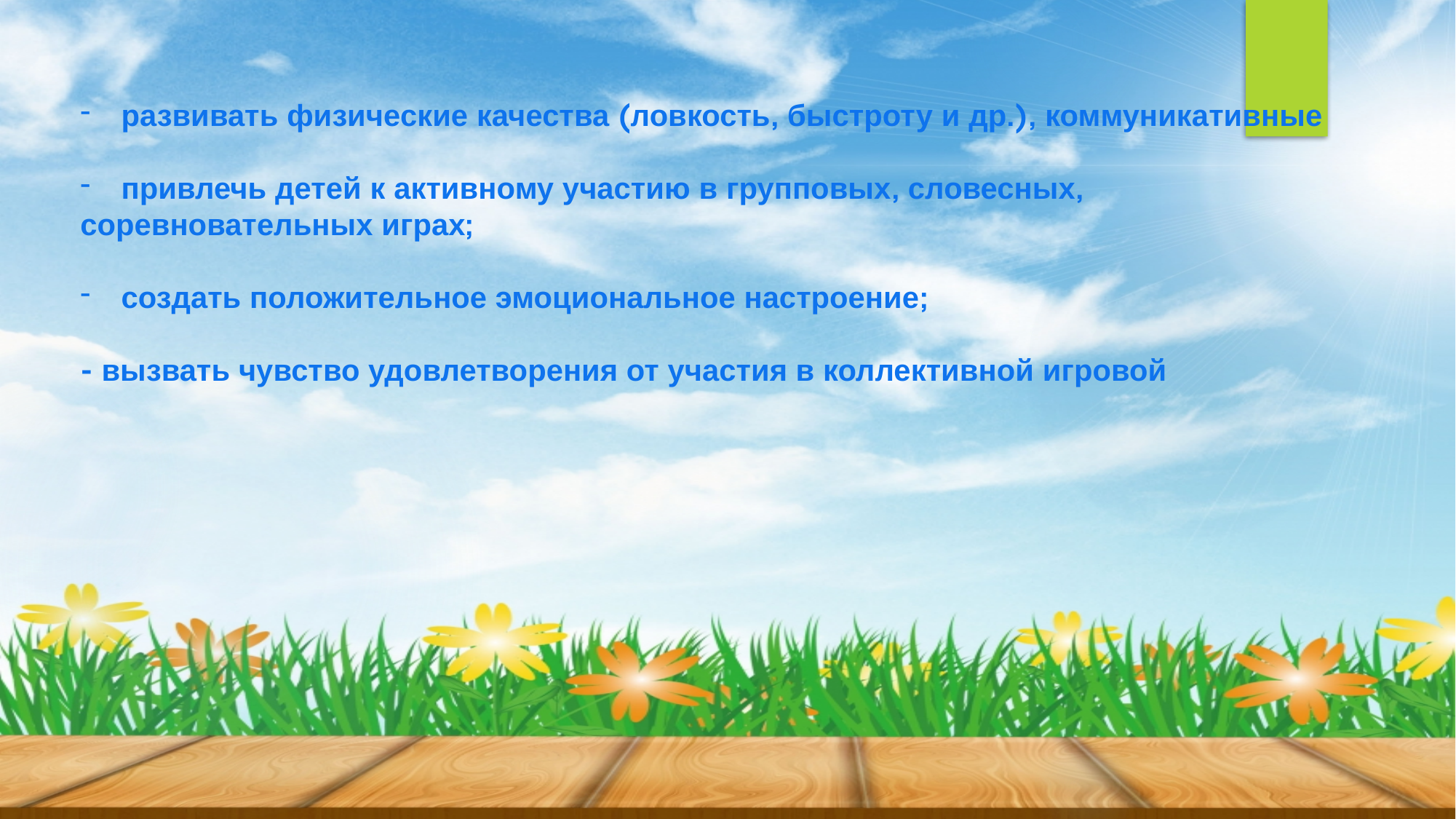

развивать физические качества (ловкость, быстроту и др.), коммуникативные

привлечь детей к активному участию в групповых, словесных,
соревновательных играх;

создать положительное эмоциональное настроение;

- вызвать чувство удовлетворения от участия в коллективной игровой